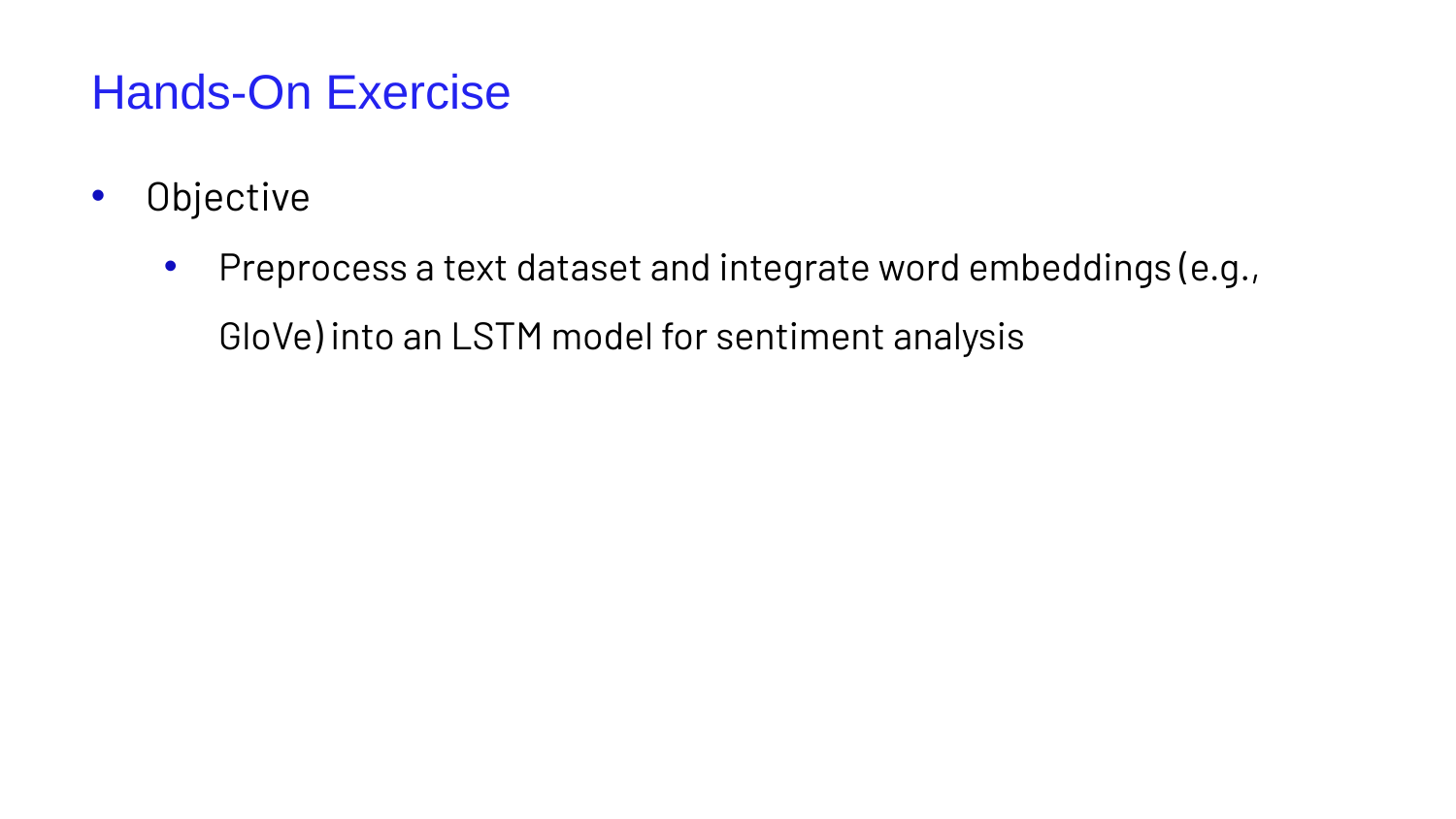

Hands-On Exercise
Objective
Preprocess a text dataset and integrate word embeddings (e.g., GloVe) into an LSTM model for sentiment analysis